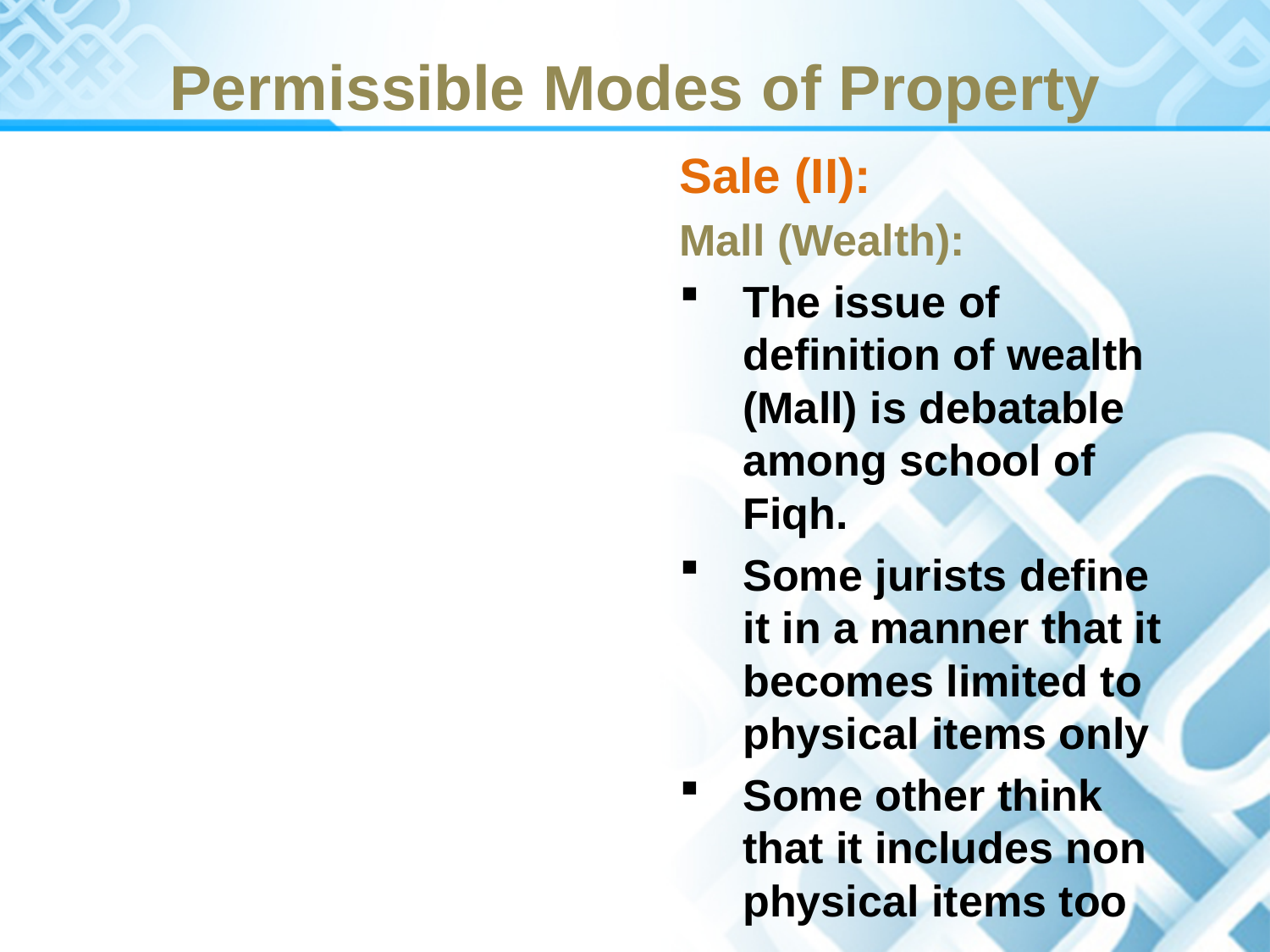

Permissible Modes of Property
Sale (II):
Mall (Wealth):
The issue of definition of wealth (Mall) is debatable among school of Fiqh.
Some jurists define it in a manner that it becomes limited to physical items only
Some other think that it includes non physical items too